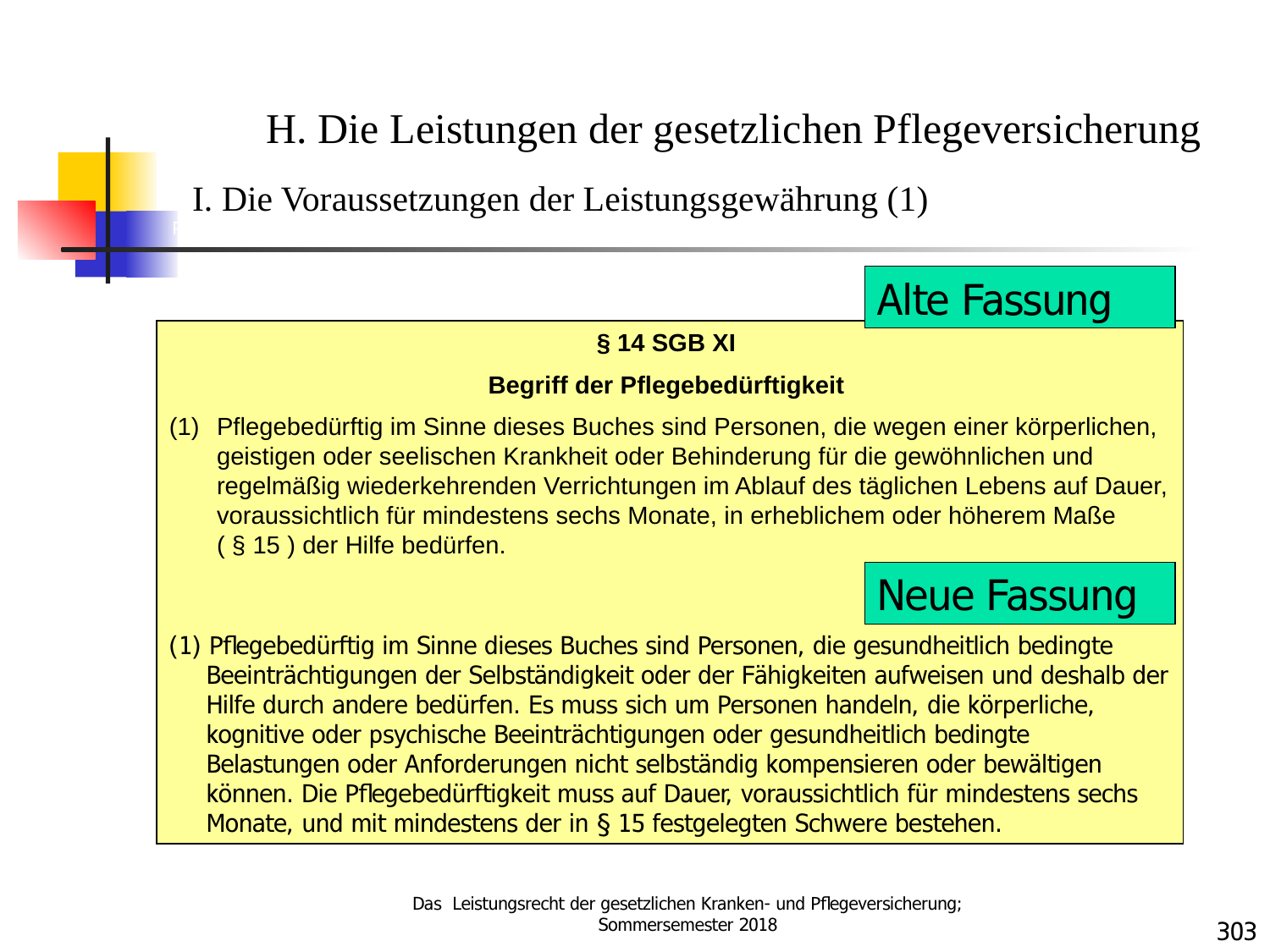

PV 1
H. Die Leistungen der gesetzlichen Pflegeversicherung
I. Die Voraussetzungen der Leistungsgewährung (1)
Alte Fassung
§ 14 SGB XI
Begriff der Pflegebedürftigkeit
Pflegebedürftig im Sinne dieses Buches sind Personen, die wegen einer körperlichen, geistigen oder seelischen Krankheit oder Behinderung für die gewöhnlichen und regelmäßig wiederkehrenden Verrichtungen im Ablauf des täglichen Lebens auf Dauer, voraussichtlich für mindestens sechs Monate, in erheblichem oder höherem Maße ( § 15 ) der Hilfe bedürfen.

(1) Pflegebedürftig im Sinne dieses Buches sind Personen, die gesundheitlich bedingte Beeinträchtigungen der Selbständigkeit oder der Fähigkeiten aufweisen und deshalb der Hilfe durch andere bedürfen. Es muss sich um Personen handeln, die körperliche, kognitive oder psychische Beeinträchtigungen oder gesundheitlich bedingte Belastungen oder Anforderungen nicht selbständig kompensieren oder bewältigen können. Die Pflegebedürftigkeit muss auf Dauer, voraussichtlich für mindestens sechs Monate, und mit mindestens der in § 15 festgelegten Schwere bestehen.
Neue Fassung
Das  Leistungsrecht der gesetzlichen Kranken- und Pflegeversicherung; Sommersemester 2018
303